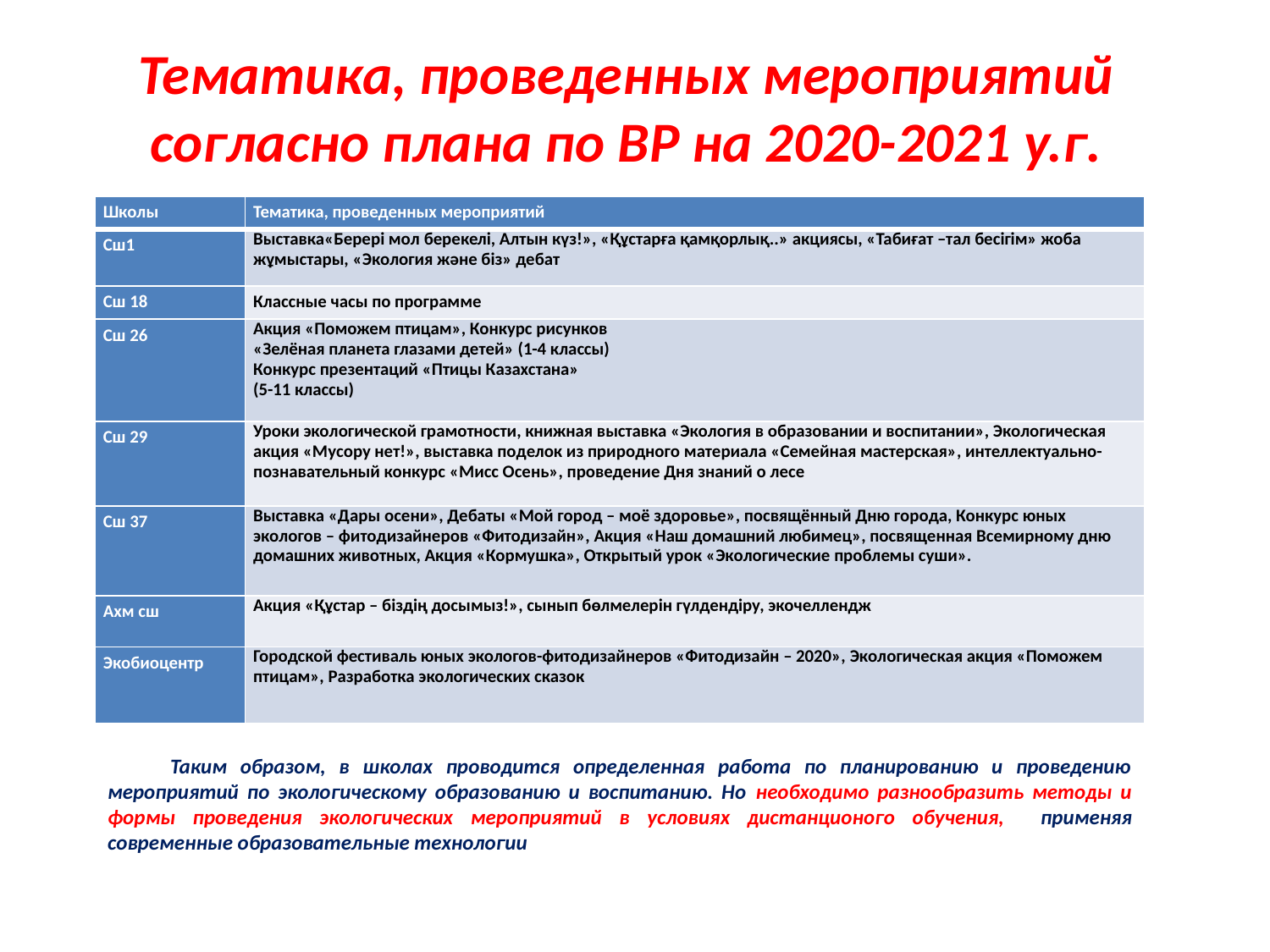

# Тематика, проведенных мероприятий согласно плана по ВР на 2020-2021 у.г.
| Школы | Тематика, проведенных мероприятий |
| --- | --- |
| Сш1 | Выставка«Берері мол берекелі, Алтын күз!», «Құстарға қамқорлық..» акциясы, «Табиғат –тал бесігім» жоба жұмыстары, «Экология және біз» дебат |
| Сш 18 | Классные часы по программе |
| Сш 26 | Акция «Поможем птицам», Конкурс рисунков «Зелёная планета глазами детей» (1-4 классы) Конкурс презентаций «Птицы Казахстана» (5-11 классы) |
| Сш 29 | Уроки экологической грамотности, книжная выставка «Экология в образовании и воспитании», Экологическая акция «Мусору нет!», выставка поделок из природного материала «Семейная мастерская», интеллектуально-познавательный конкурс «Мисс Осень», проведение Дня знаний о лесе |
| Сш 37 | Выставка «Дары осени», Дебаты «Мой город – моё здоровье», посвящённый Дню города, Конкурс юных экологов – фитодизайнеров «Фитодизайн», Акция «Наш домашний любимец», посвященная Всемирному дню домашних животных, Акция «Кормушка», Открытый урок «Экологические проблемы суши». |
| Ахм сш | Акция «Құстар – біздің досымыз!», сынып бөлмелерін гүлдендіру, экочеллендж |
| Экобиоцентр | Городской фестиваль юных экологов-фитодизайнеров «Фитодизайн – 2020», Экологическая акция «Поможем птицам», Разработка экологических сказок |
Таким образом, в школах проводится определенная работа по планированию и проведению мероприятий по экологическому образованию и воспитанию. Но необходимо разнообразить методы и формы проведения экологических мероприятий в условиях дистанционого обучения,  применяя современные образовательные технологии